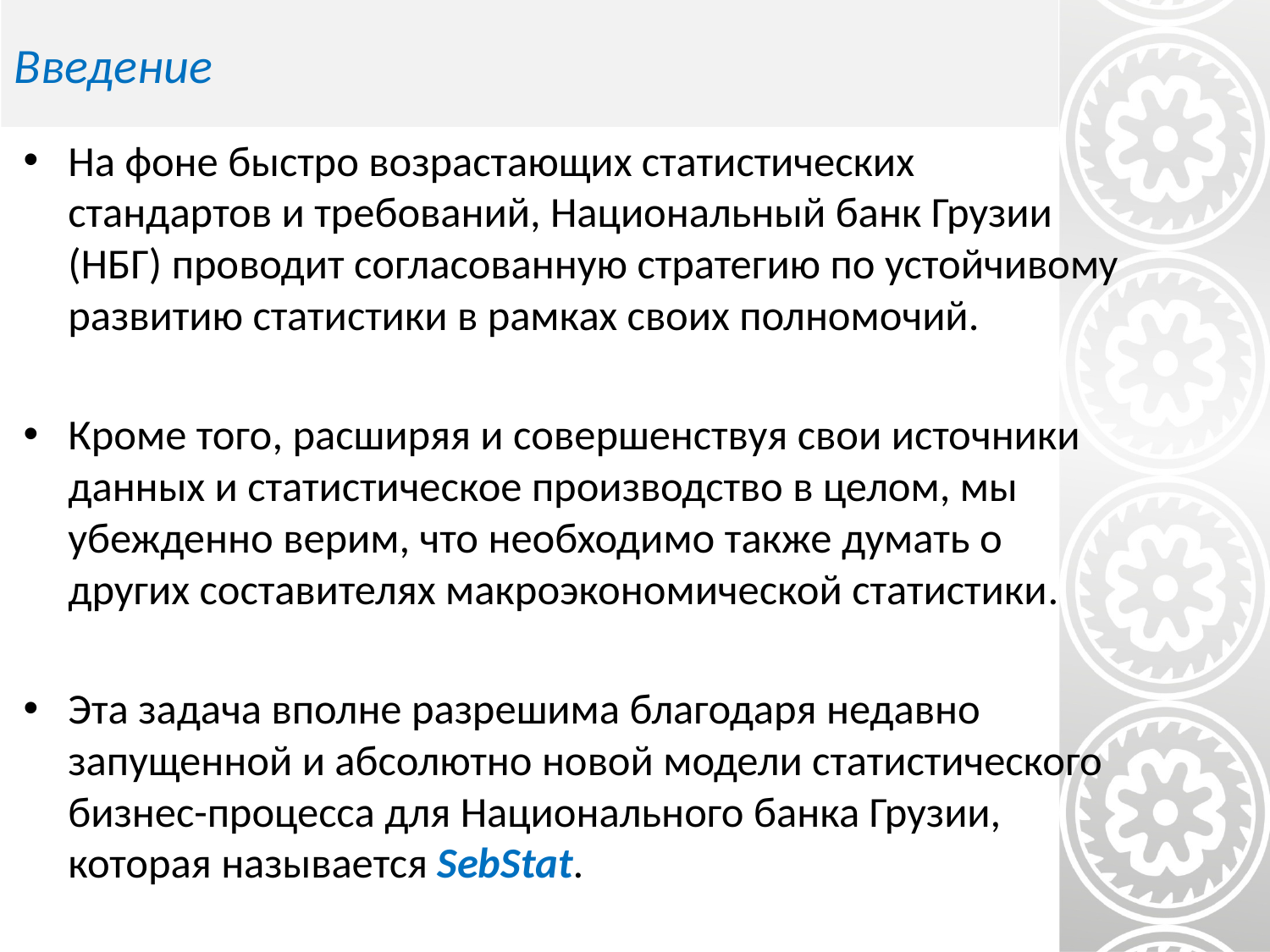

# Введение
На фоне быстро возрастающих статистических стандартов и требований, Национальный банк Грузии (НБГ) проводит согласованную стратегию по устойчивому развитию статистики в рамках своих полномочий.

Кроме того, расширяя и совершенствуя свои источники данных и статистическое производство в целом, мы убежденно верим, что необходимо также думать о других составителях макроэкономической статистики.

Эта задача вполне разрешима благодаря недавно запущенной и абсолютно новой модели статистического бизнес-процесса для Национального банка Грузии, которая называется SebStat.